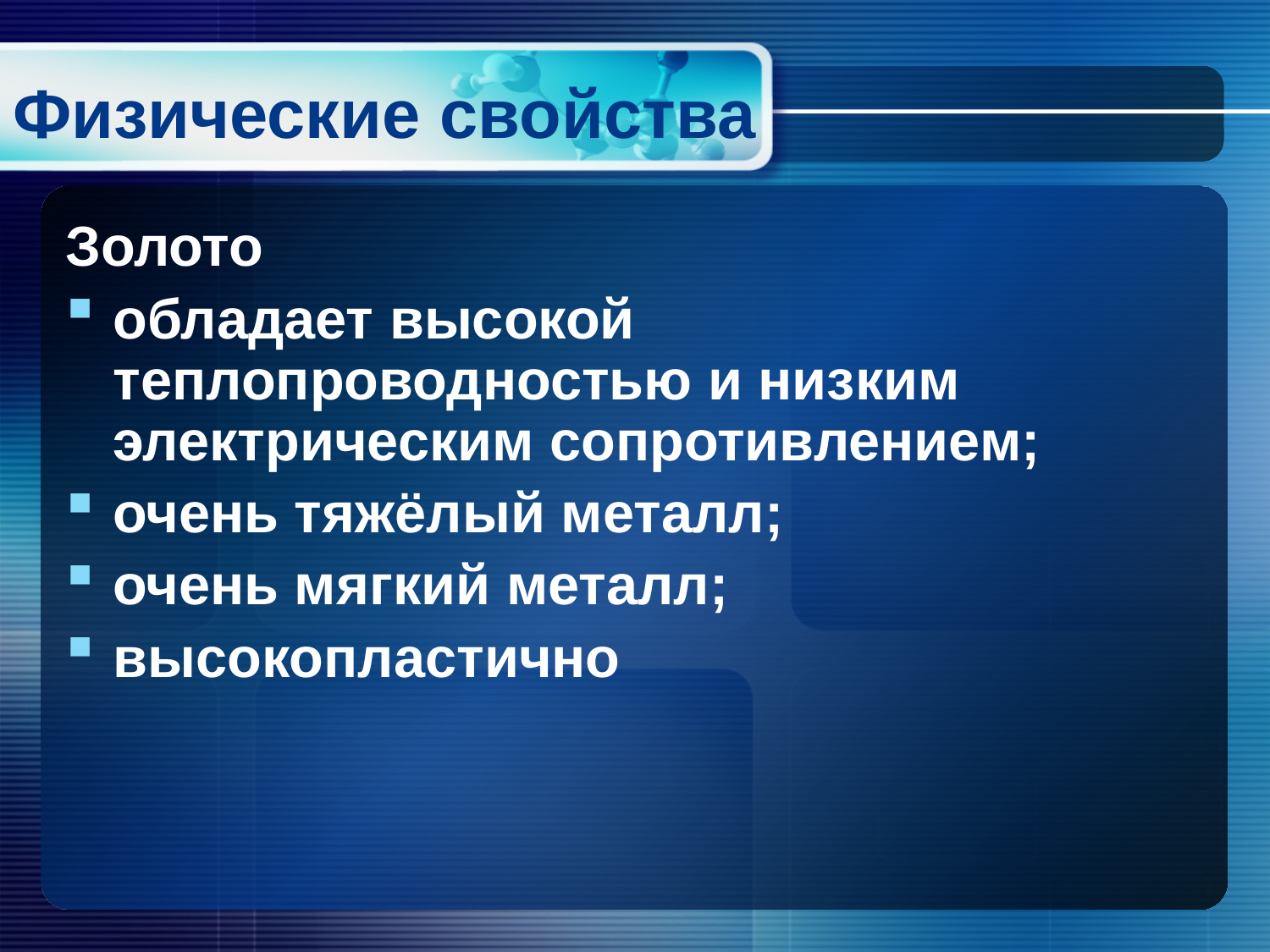

# Физические свойства
Золото
обладает высокой теплопроводностью и низким электрическим сопротивлением;
очень тяжёлый металл;
очень мягкий металл;
высокопластично